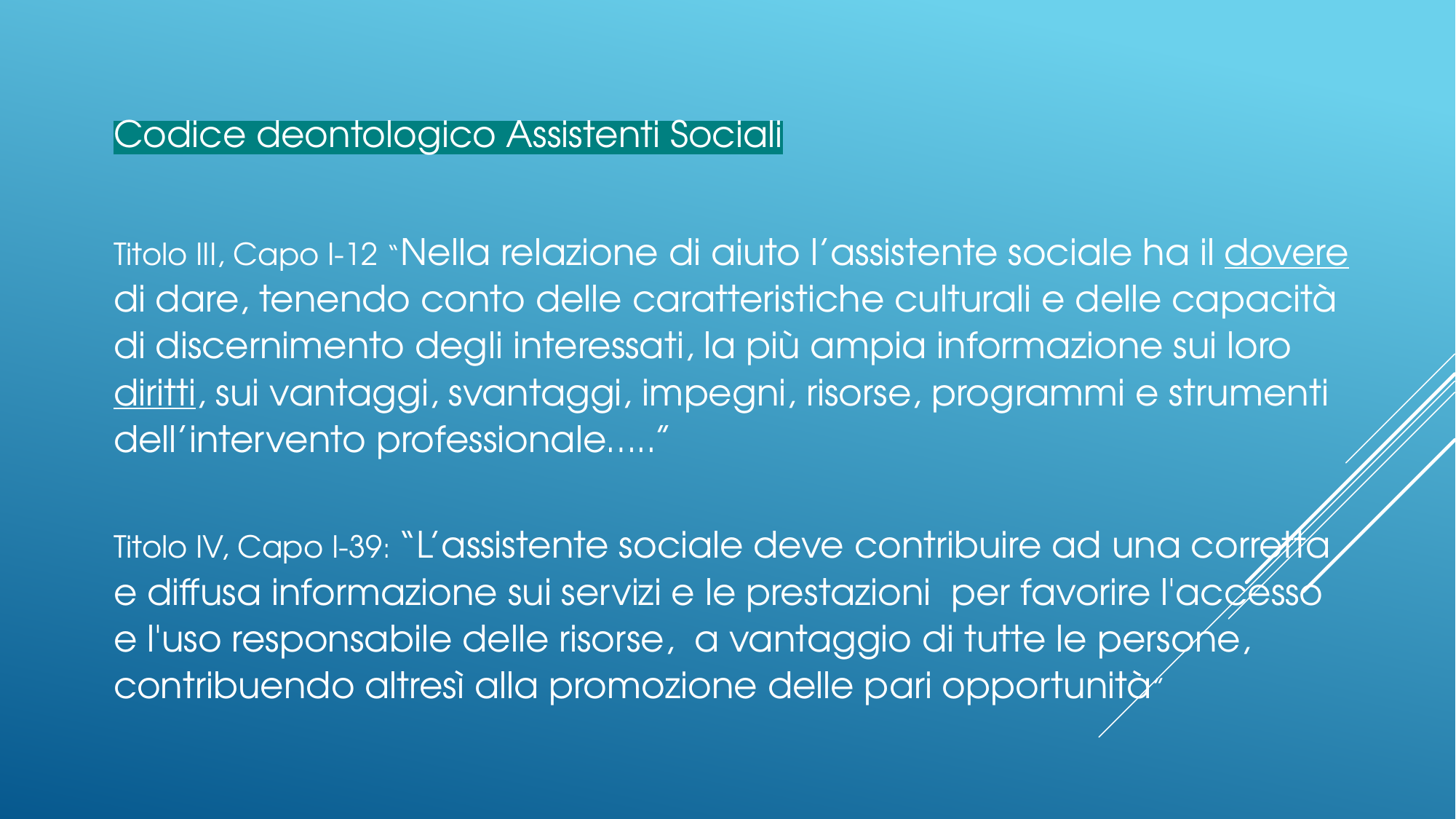

Codice deontologico Assistenti Sociali

Titolo III, Capo I-12 “Nella relazione di aiuto l’assistente sociale ha il dovere di dare, tenendo conto delle caratteristiche culturali e delle capacità di discernimento degli interessati, la più ampia informazione sui loro diritti, sui vantaggi, svantaggi, impegni, risorse, programmi e strumenti dell’intervento professionale…..”

Titolo IV, Capo I-39: “L’assistente sociale deve contribuire ad una corretta e diffusa informazione sui servizi e le prestazioni  per favorire l'accesso e l'uso responsabile delle risorse,  a vantaggio di tutte le persone, contribuendo altresì alla promozione delle pari opportunità”